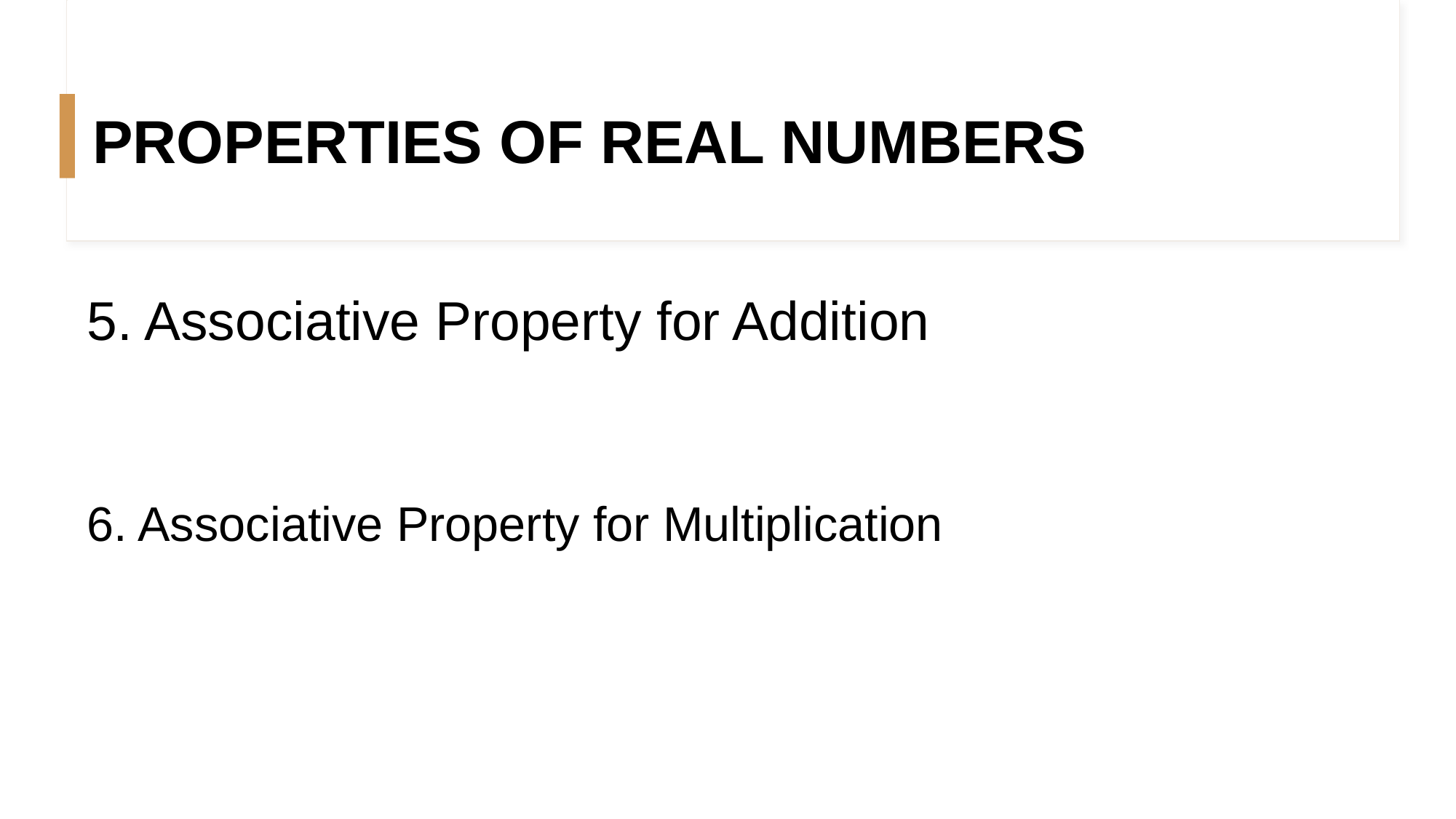

PROPERTIES OF REAL NUMBERS
#
5. Associative Property for Addition

6. Associative Property for Multiplication